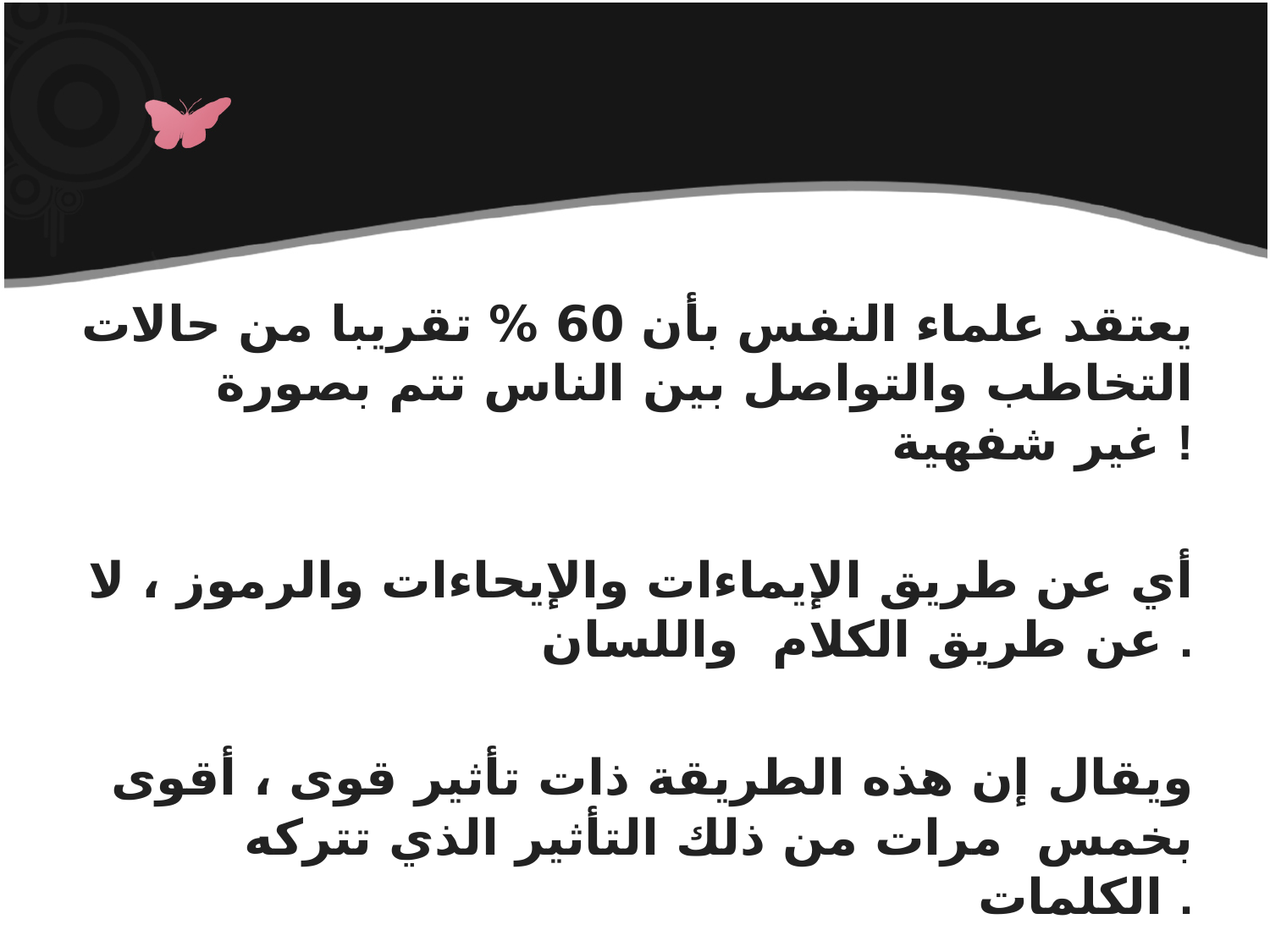

يعتقد علماء النفس بأن 60 % تقريبا من حالات التخاطب والتواصل بين الناس تتم بصورة غير شفهية !

أي عن طريق الإيماءات والإيحاءات والرموز ، لا عن طريق الكلام  واللسان .

ويقال إن هذه الطريقة ذات تأثير قوى ، أقوى بخمس  مرات من ذلك التأثير الذي تتركه الكلمات .